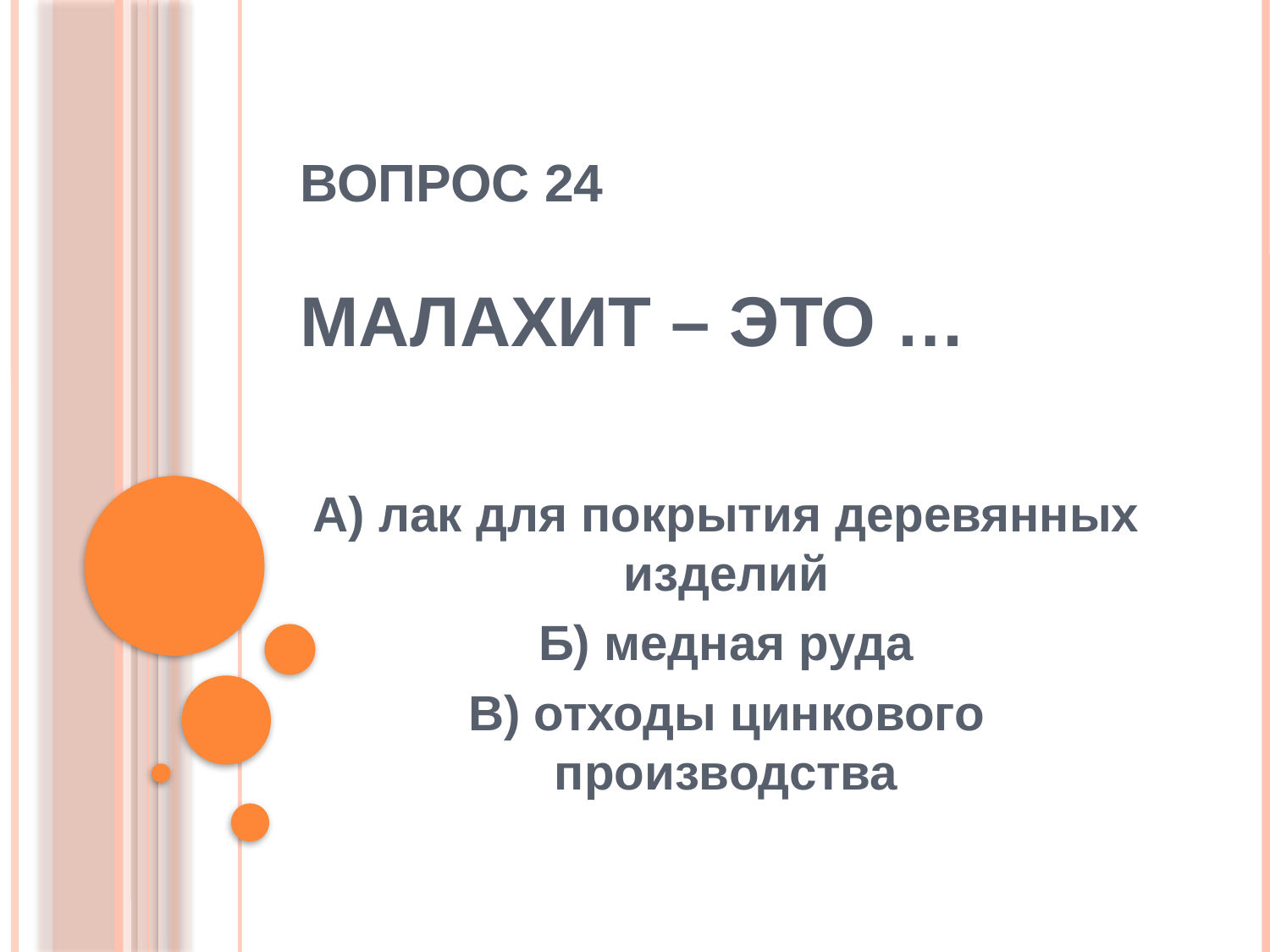

# Вопрос 24 Малахит – это …
А) лак для покрытия деревянных изделий
Б) медная руда
В) отходы цинкового производства